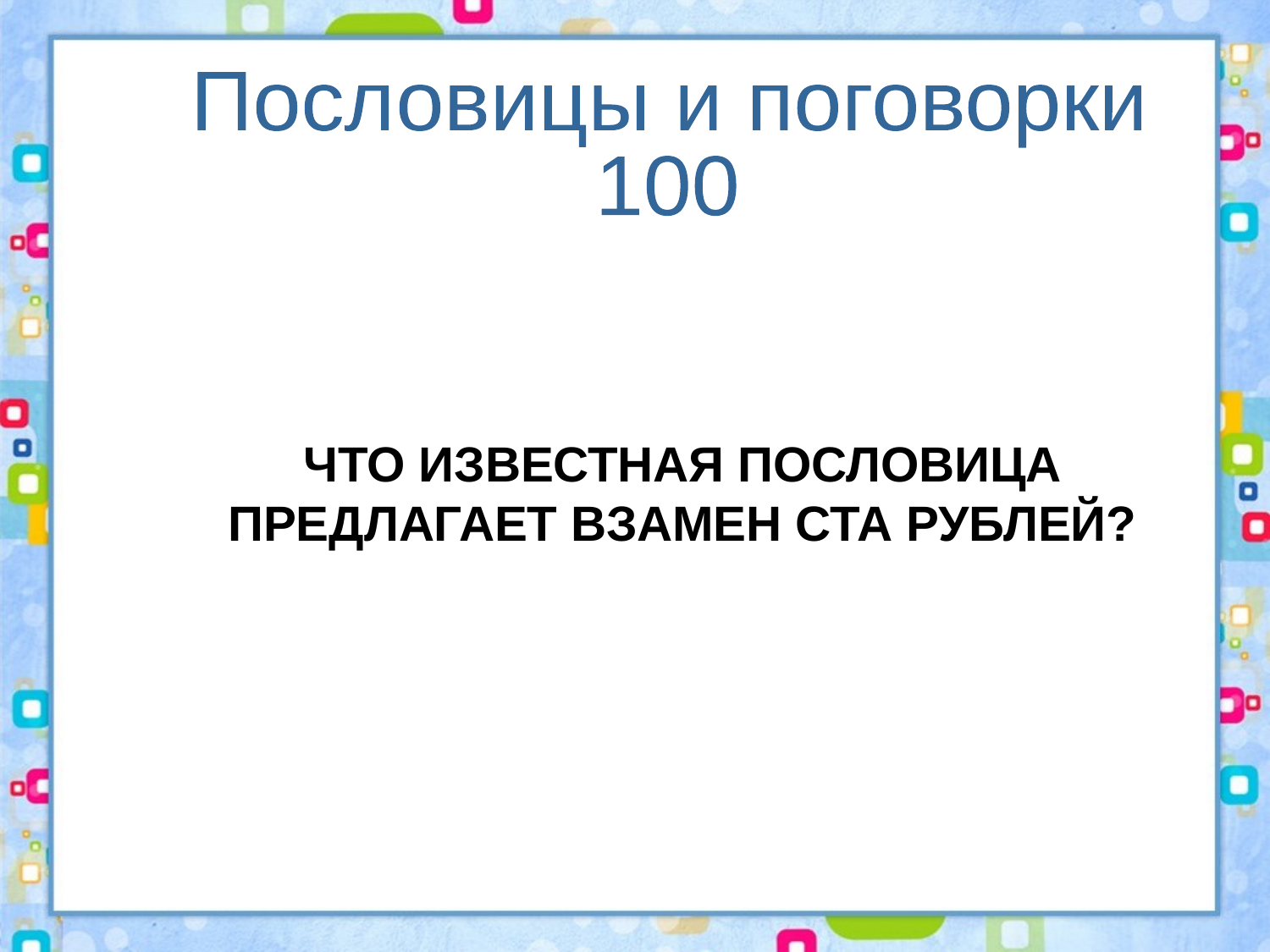

Пословицы и поговорки
100
ЧТО ИЗВЕСТНАЯ ПОСЛОВИЦА ПРЕДЛАГАЕТ ВЗАМЕН СТА РУБЛЕЙ?